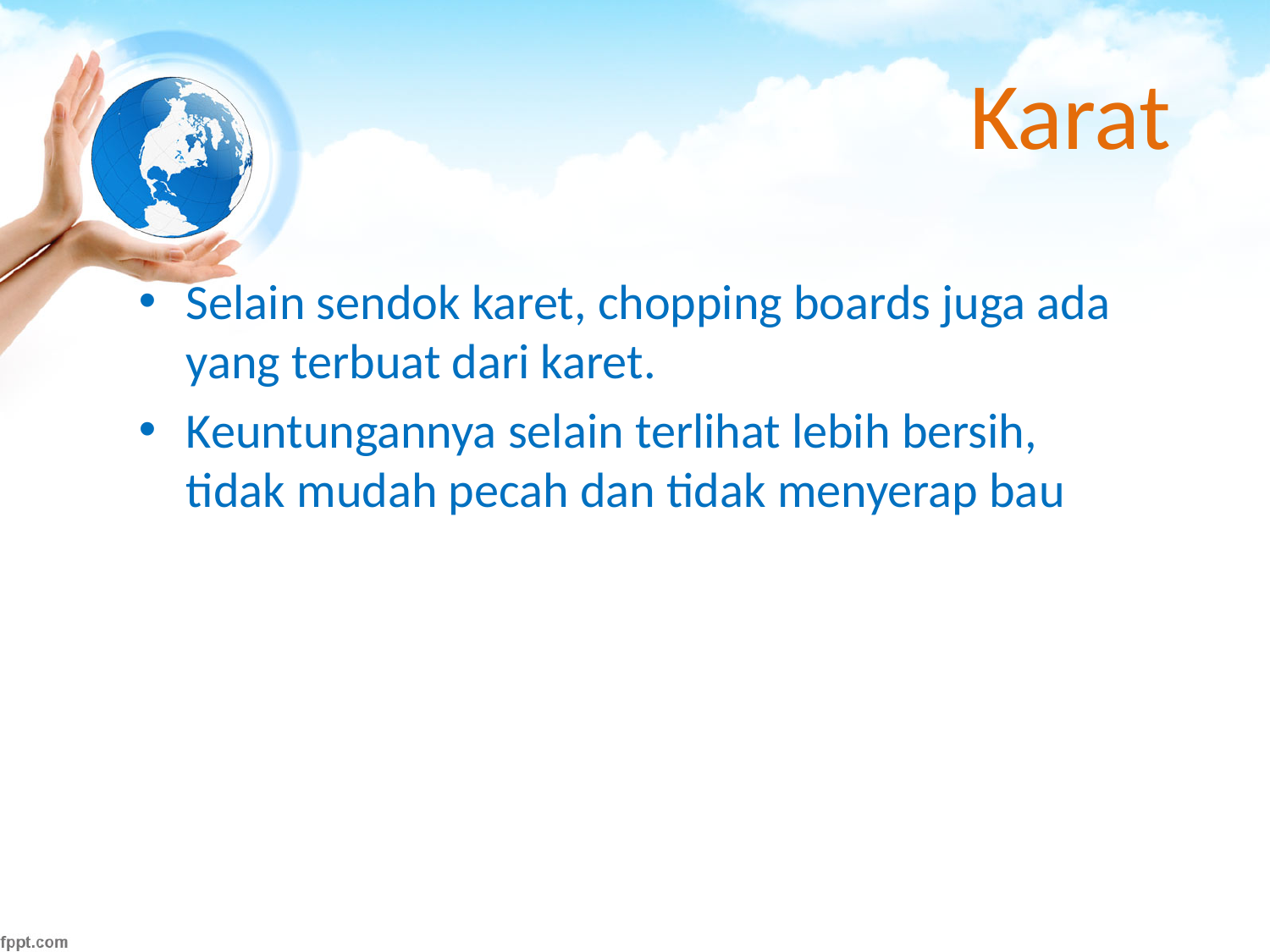

# Karat
Selain sendok karet, chopping boards juga ada yang terbuat dari karet.
Keuntungannya selain terlihat lebih bersih, tidak mudah pecah dan tidak menyerap bau